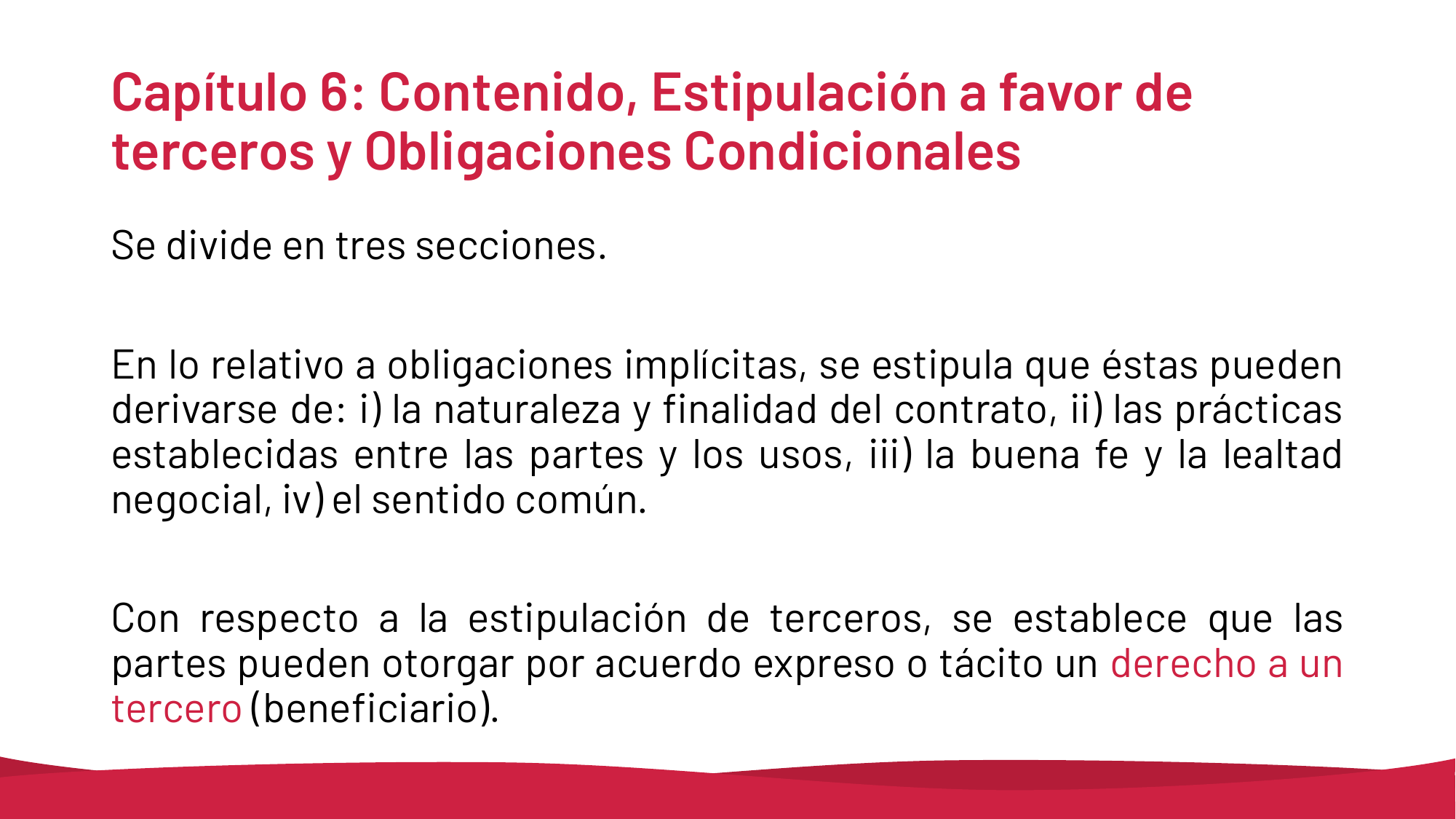

# Capítulo 6: Contenido, Estipulación a favor de terceros y Obligaciones Condicionales
Se divide en tres secciones.

En lo relativo a obligaciones implícitas, se estipula que éstas pueden derivarse de: i) la naturaleza y finalidad del contrato, ii) las prácticas establecidas entre las partes y los usos, iii) la buena fe y la lealtad negocial, iv) el sentido común.

Con respecto a la estipulación de terceros, se establece que las partes pueden otorgar por acuerdo expreso o tácito un derecho a un tercero (beneficiario).